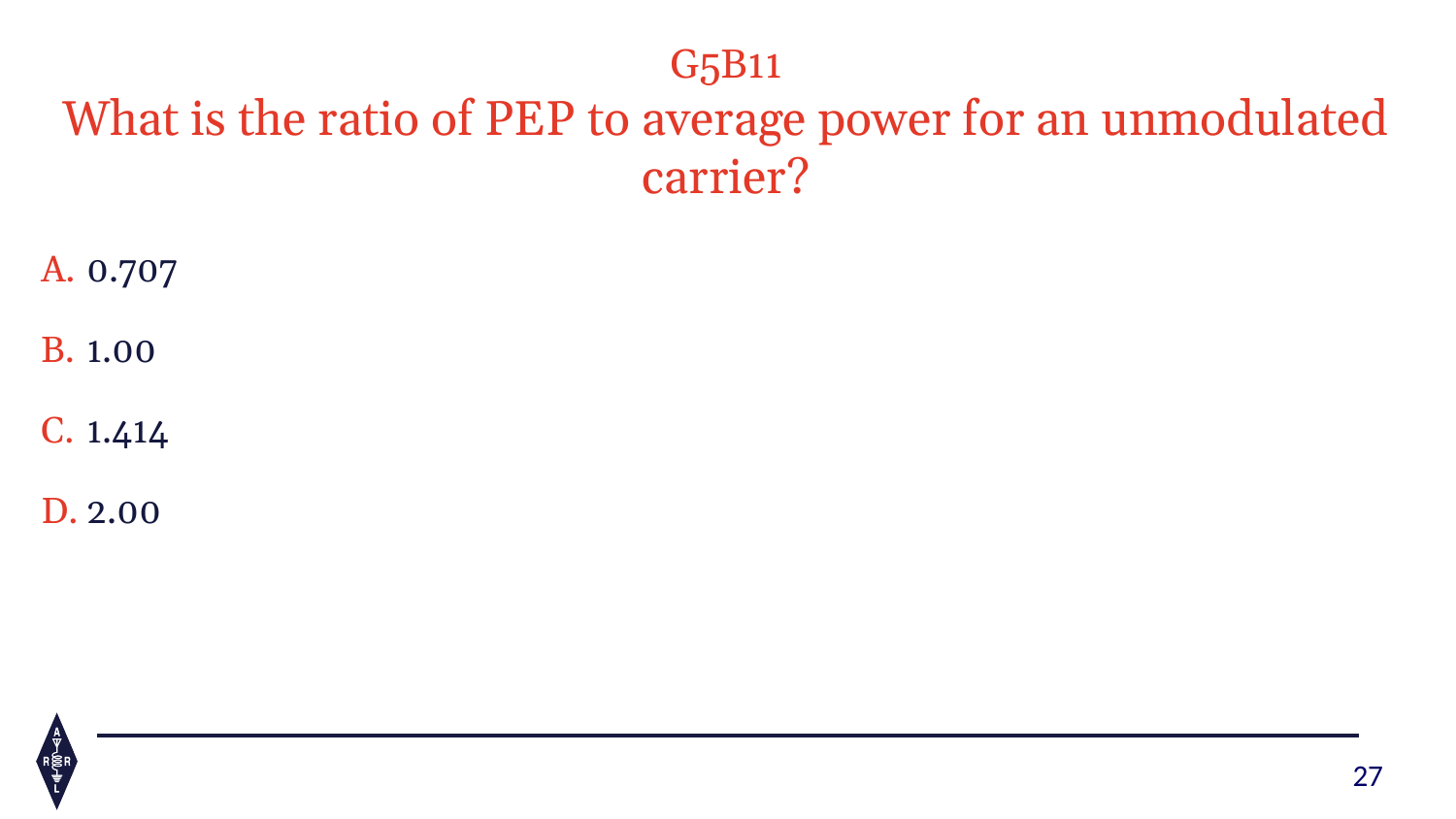

G5B11
What is the ratio of PEP to average power for an unmodulated carrier?
0.707
1.00
1.414
2.00
27